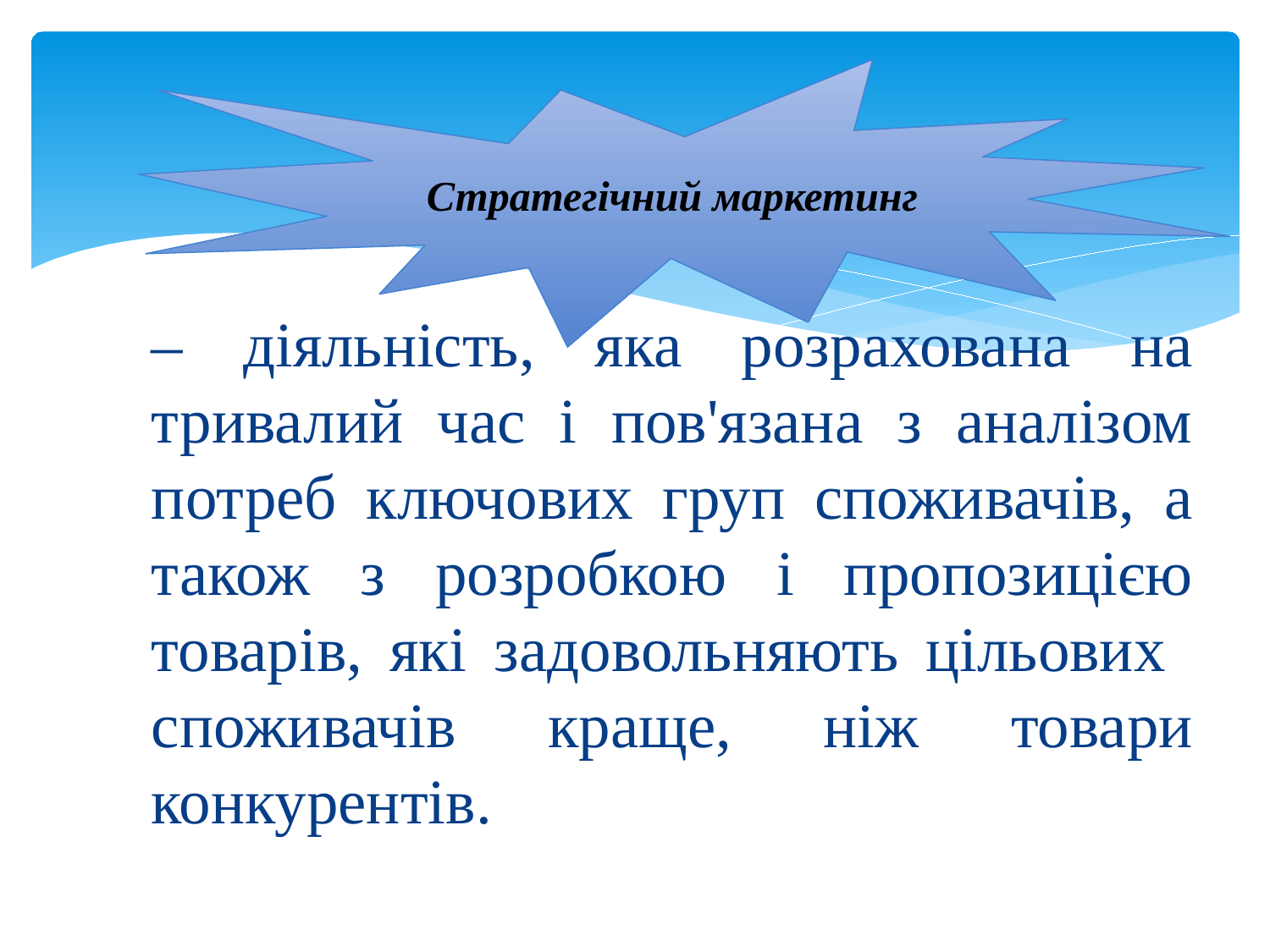

Стратегічний маркетинг
– діяльність, яка розрахована на тривалий час і пов'язана з аналізом потреб ключових груп споживачів, а також з розробкою і пропозицією товарів, які задовольняють цільових  споживачів краще, ніж товари конкурентів.